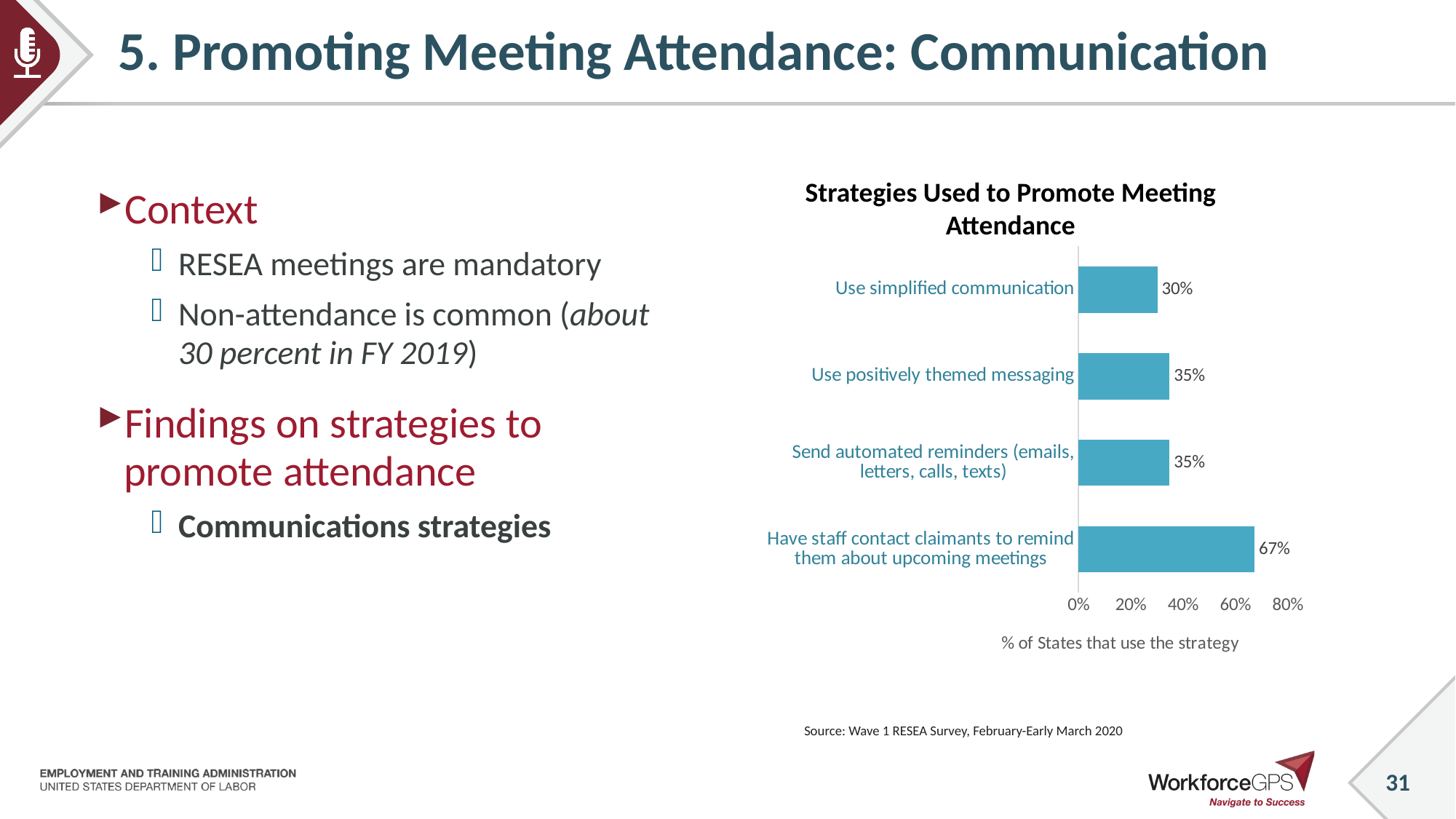

# 5. Promoting Meeting Attendance: Communication
Strategies Used to Promote Meeting Attendance
Context
RESEA meetings are mandatory
Non-attendance is common (about 30 percent in FY 2019)
Findings on strategies to promote attendance
Communications strategies
Allowing self-scheduling
(11 of 43 states at Wave 1)
Penalties for non-attendance

### Chart

| Category | Column1 |
|---|---|
| Have staff contact claimants to remind them about upcoming meetings | 0.6744186046511628 |
| Send automated reminders (emails, letters, calls, texts) | 0.3488372093023256 |
| Use positively themed messaging | 0.3488372093023256 |
| Use simplified communication | 0.3023255813953488 |
Source: Wave 1 RESEA Survey, February-Early March 2020
31